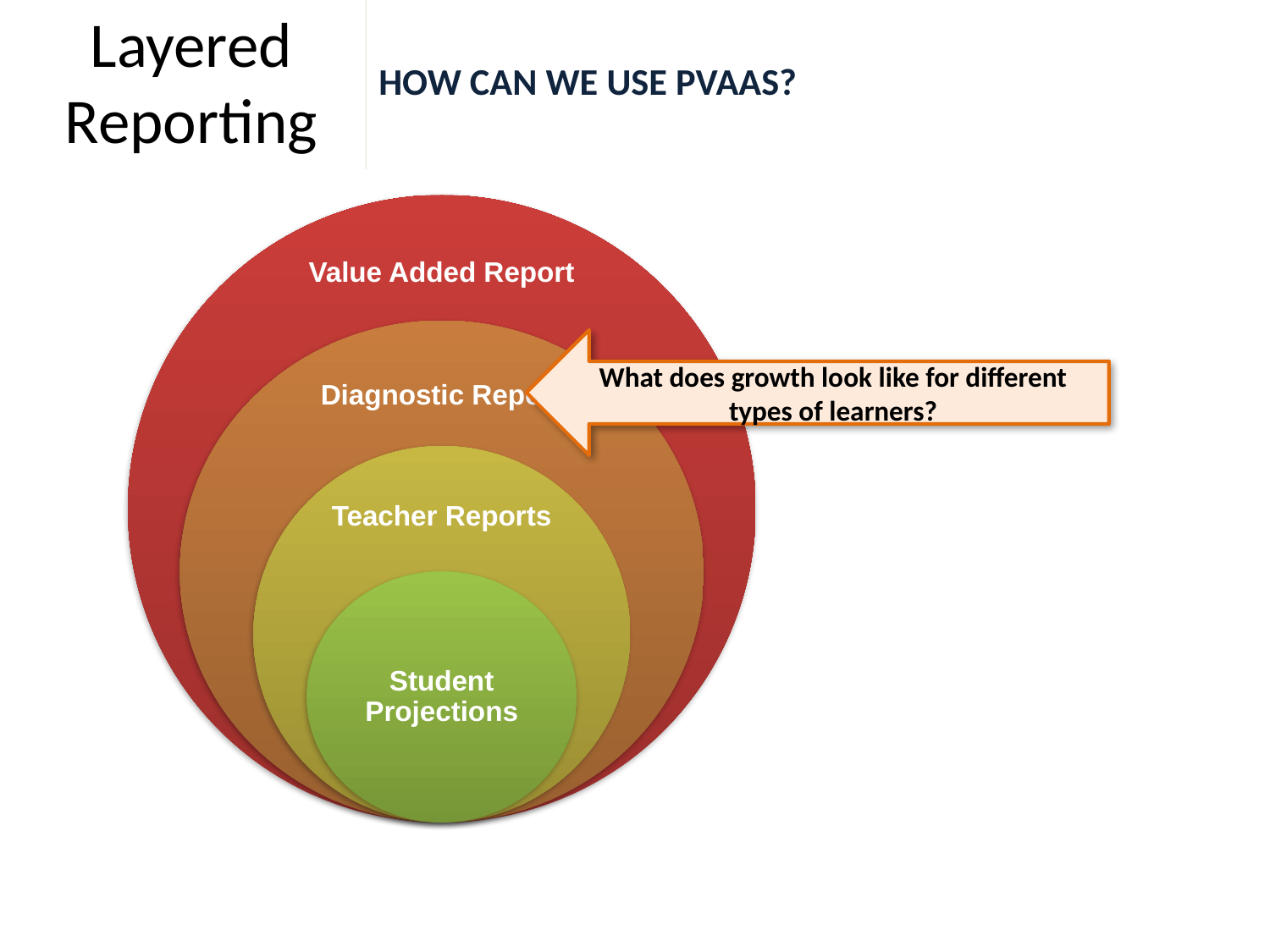

# Layered Reporting
How can we use PVAAS?
Value Added Report
Diagnostic Report
Teacher Reports
Student Projections
What does growth look like for different types of learners?